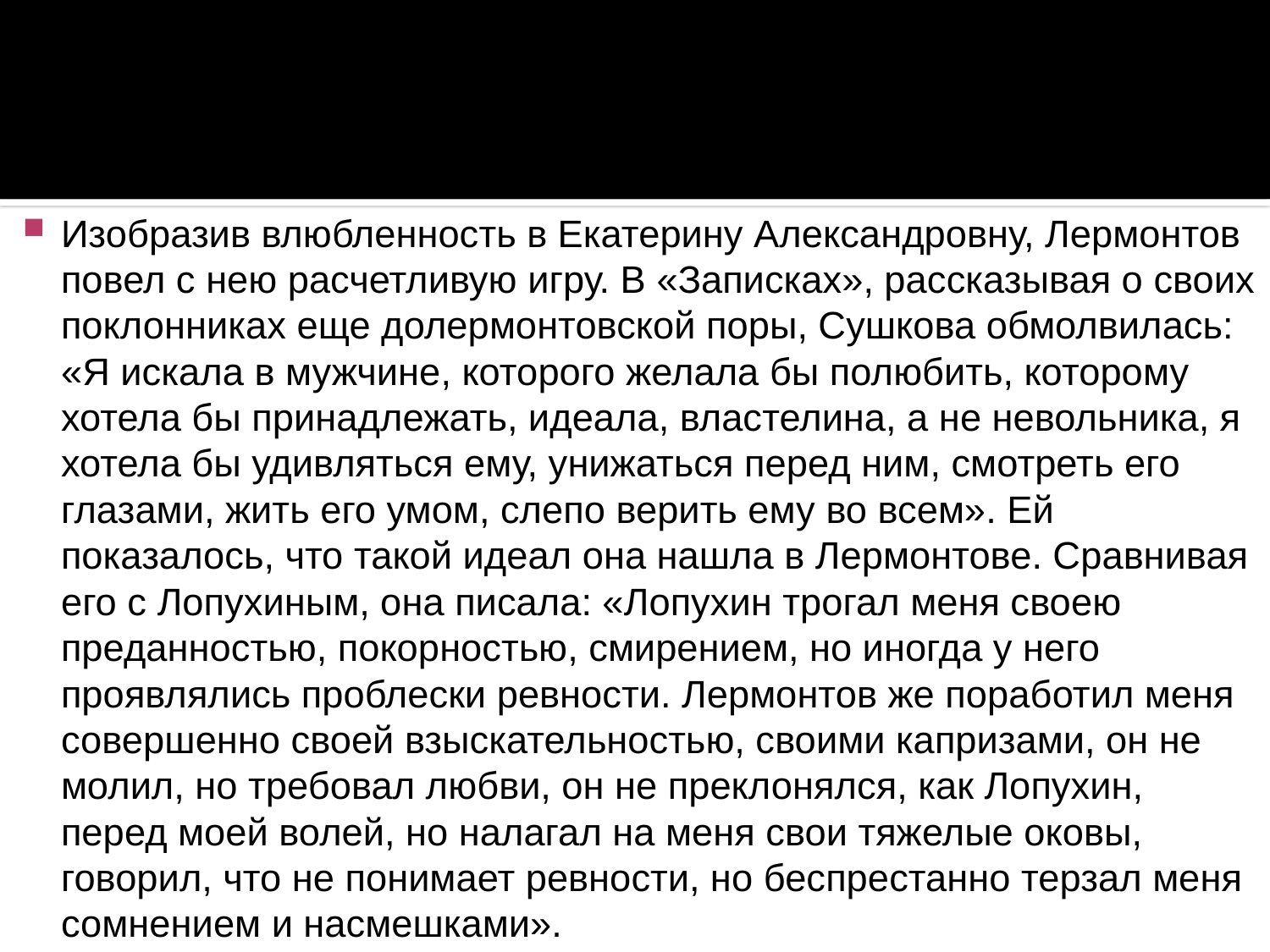

#
Изобразив влюбленность в Екатерину Александровну, Лермонтов повел с нею расчетливую игру. В «Записках», рассказывая о своих поклонниках еще долермонтовской поры, Сушкова обмолвилась: «Я искала в мужчине, которого желала бы полюбить, которому хотела бы принадлежать, идеала, властелина, а не невольника, я хотела бы удивляться ему, унижаться перед ним, смотреть его глазами, жить его умом, слепо верить ему во всем». Ей показалось, что такой идеал она нашла в Лермонтове. Сравнивая его с Лопухиным, она писала: «Лопухин трогал меня своею преданностью, покорностью, смирением, но иногда у него проявлялись проблески ревности. Лермонтов же поработил меня совершенно своей взыскательностью, своими капризами, он не молил, но требовал любви, он не преклонялся, как Лопухин, перед моей волей, но налагал на меня свои тяжелые оковы, говорил, что не понимает ревности, но беспрестанно терзал меня сомнением и насмешками».